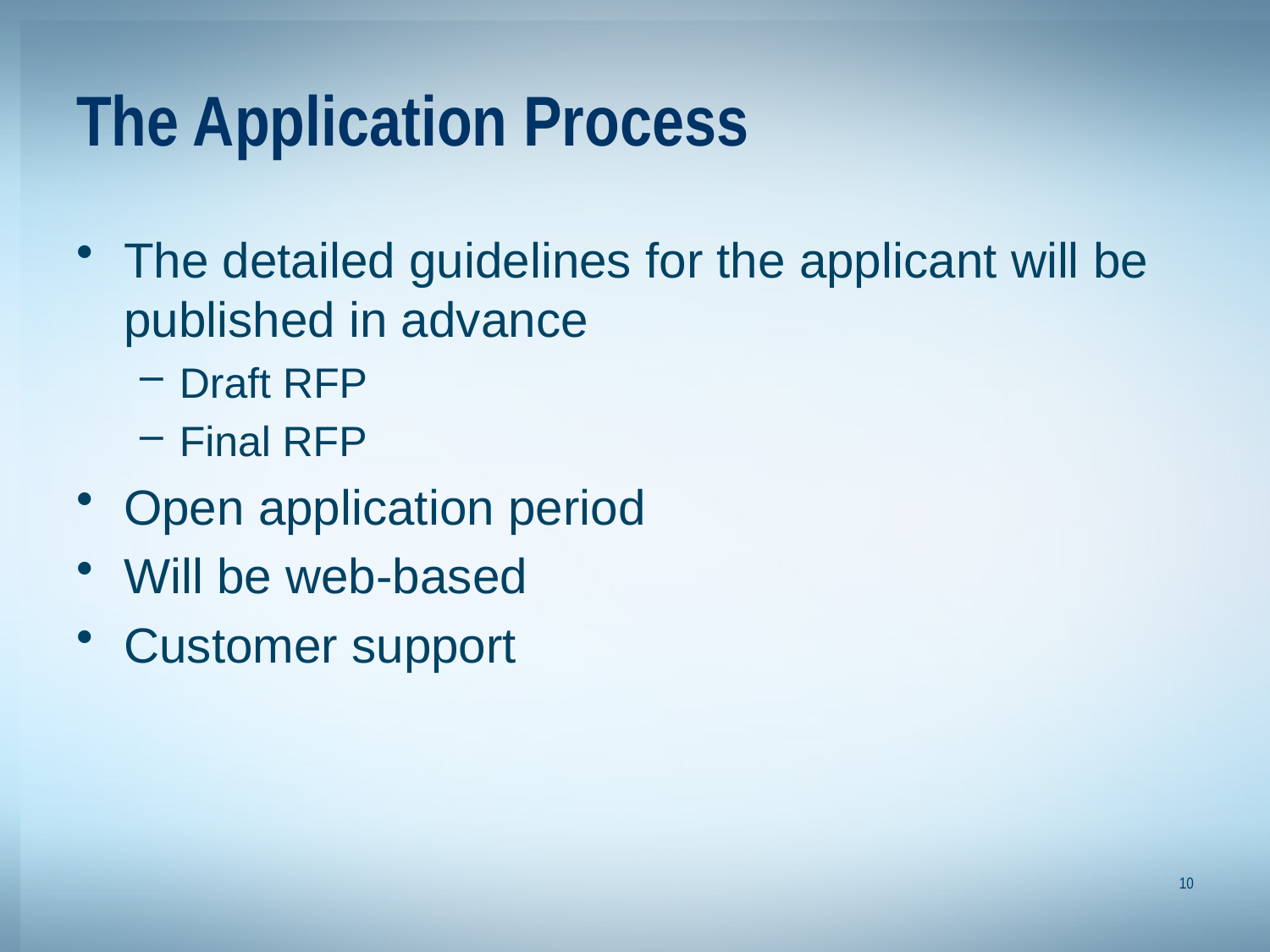

# The Application Process
The detailed guidelines for the applicant will be published in advance
Draft RFP
Final RFP
Open application period
Will be web-based
Customer support
10